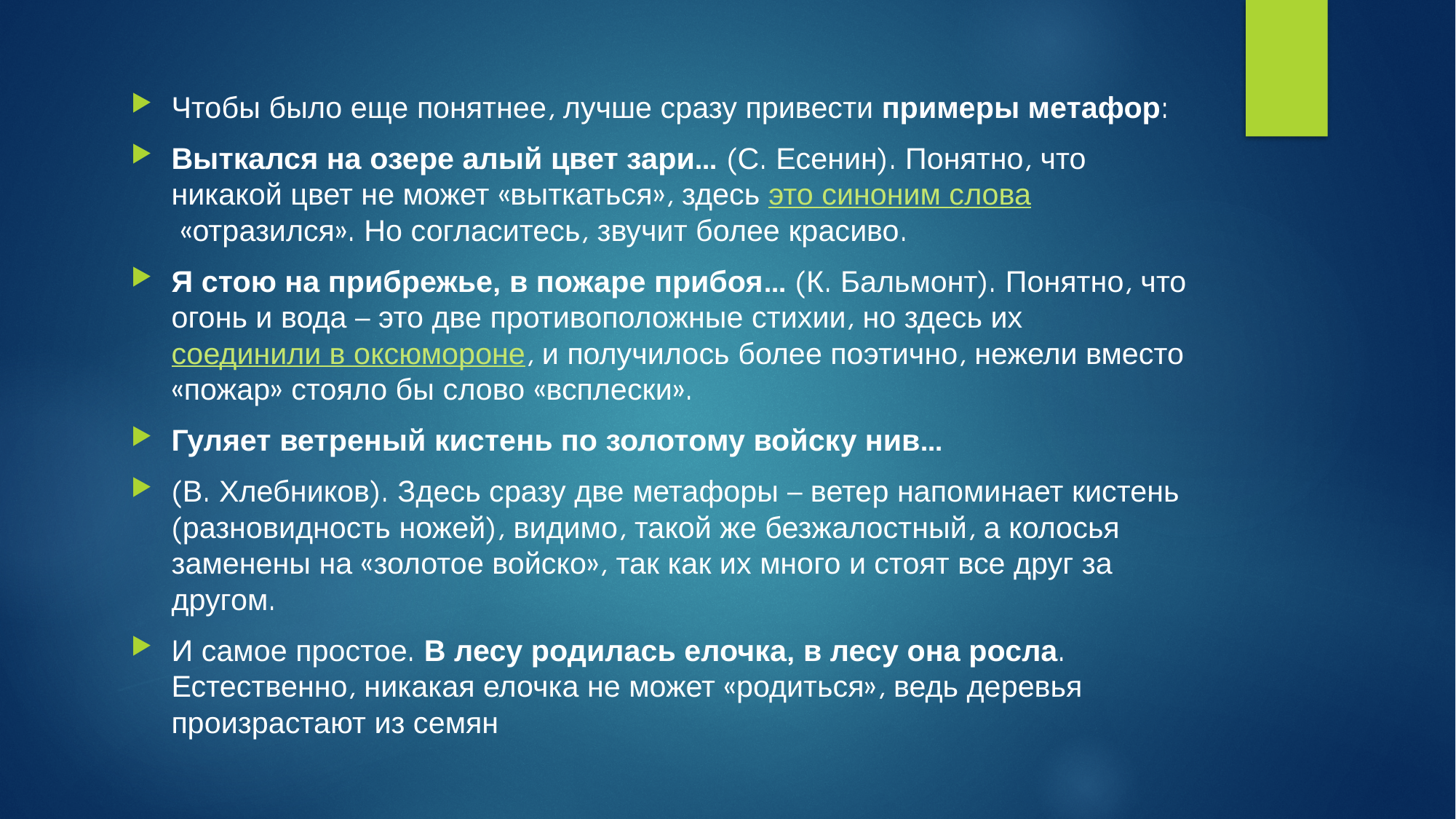

Чтобы было еще понятнее, лучше сразу привести примеры метафор:
Выткался на озере алый цвет зари… (С. Есенин). Понятно, что никакой цвет не может «выткаться», здесь это синоним слова «отразился». Но согласитесь, звучит более красиво.
Я стою на прибрежье, в пожаре прибоя… (К. Бальмонт). Понятно, что огонь и вода – это две противоположные стихии, но здесь их соединили в оксюмороне, и получилось более поэтично, нежели вместо «пожар» стояло бы слово «всплески».
Гуляет ветреный кистень по золотому войску нив…
(В. Хлебников). Здесь сразу две метафоры – ветер напоминает кистень (разновидность ножей), видимо, такой же безжалостный, а колосья заменены на «золотое войско», так как их много и стоят все друг за другом.
И самое простое. В лесу родилась елочка, в лесу она росла. Естественно, никакая елочка не может «родиться», ведь деревья произрастают из семян